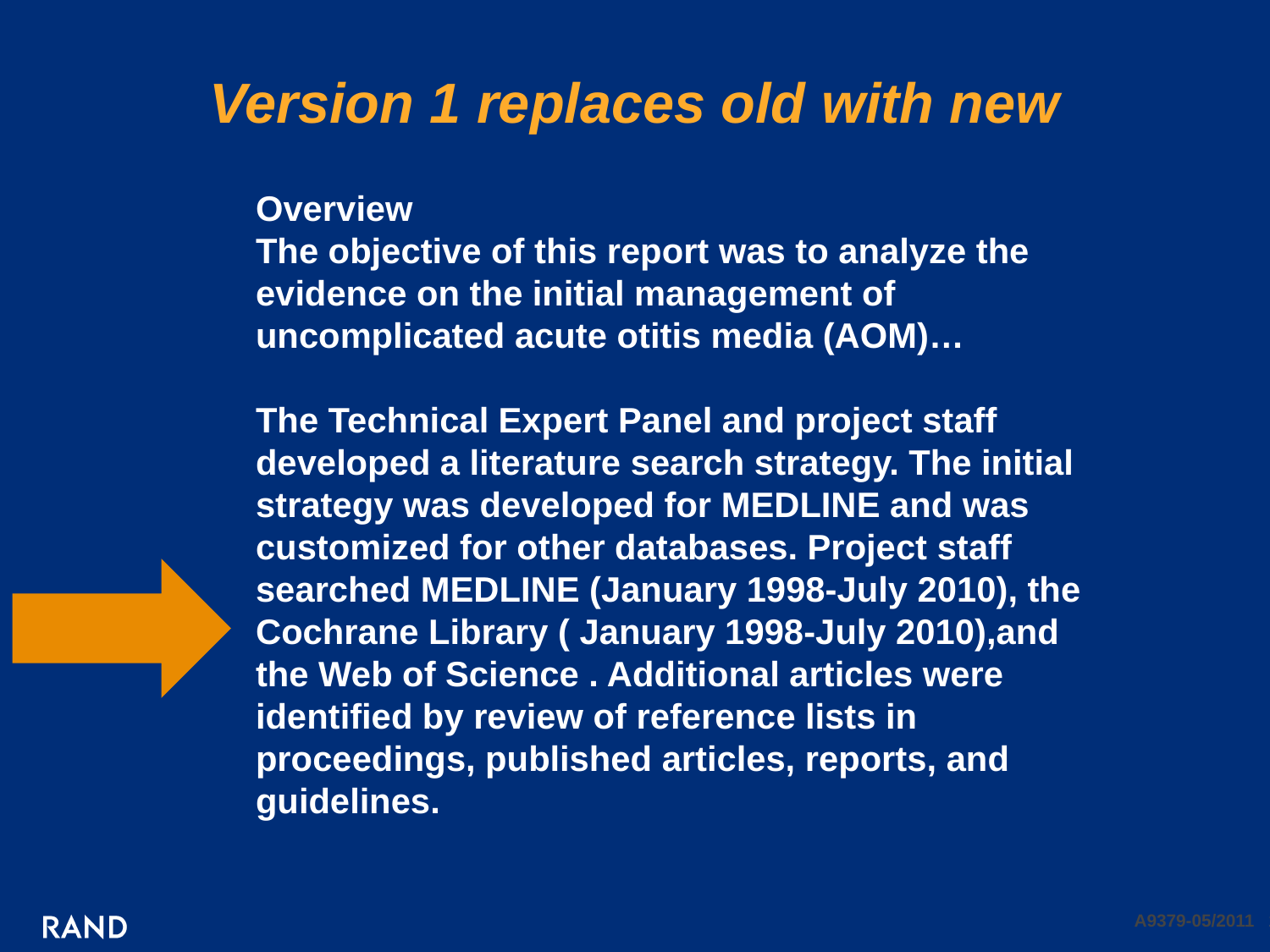

Version 1 replaces old with new
Overview
The objective of this report was to analyze the evidence on the initial management of uncomplicated acute otitis media (AOM)…

The Technical Expert Panel and project staff developed a literature search strategy. The initial strategy was developed for MEDLINE and was customized for other databases. Project staff searched MEDLINE (January 1998-July 2010), the Cochrane Library ( January 1998-July 2010),and the Web of Science . Additional articles were identified by review of reference lists in proceedings, published articles, reports, and guidelines.